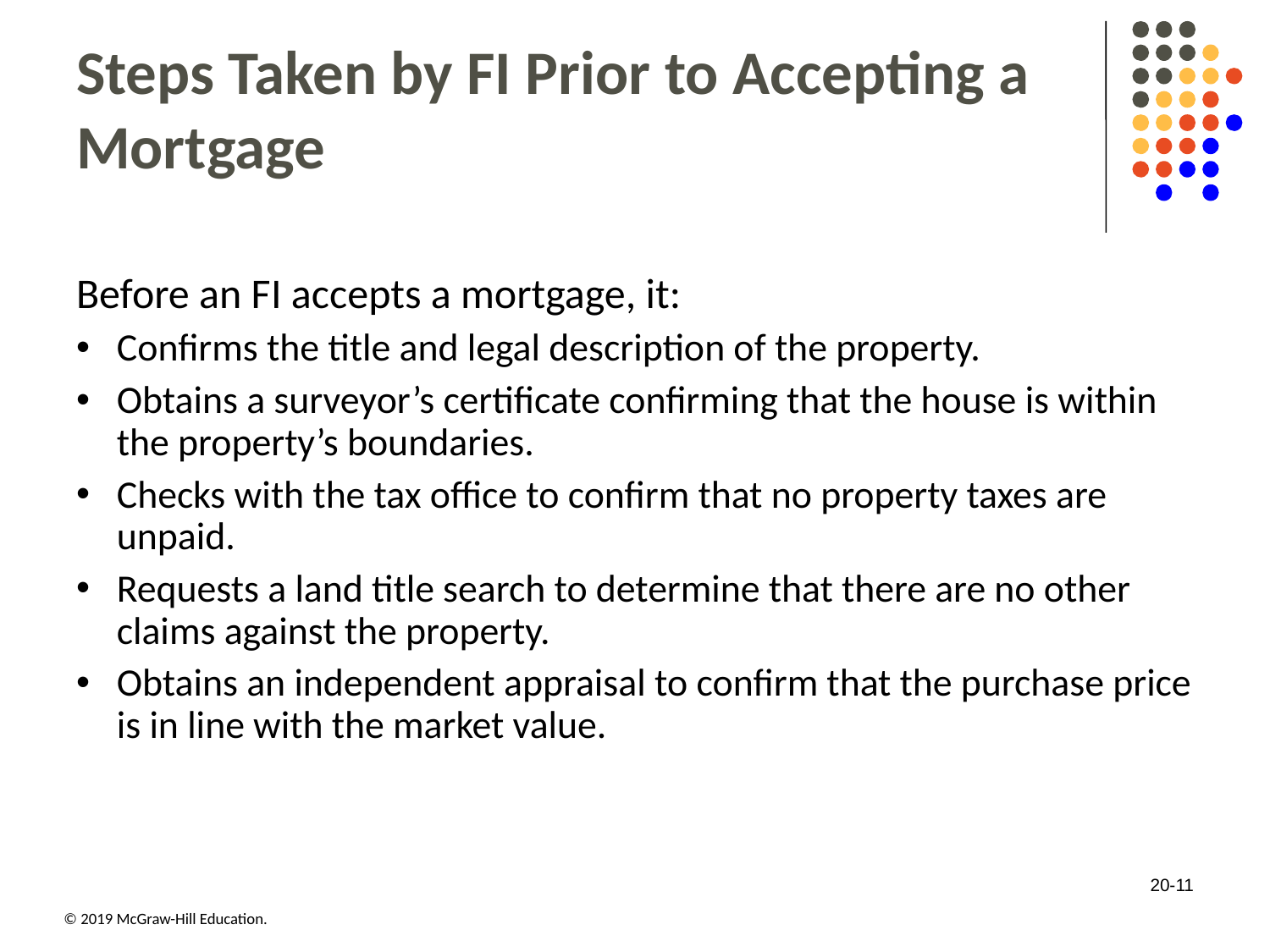

# Steps Taken by FI Prior to Accepting a Mortgage
Before an F I accepts a mortgage, it:
Confirms the title and legal description of the property.
Obtains a surveyor’s certificate confirming that the house is within the property’s boundaries.
Checks with the tax office to confirm that no property taxes are unpaid.
Requests a land title search to determine that there are no other claims against the property.
Obtains an independent appraisal to confirm that the purchase price is in line with the market value.
20-11